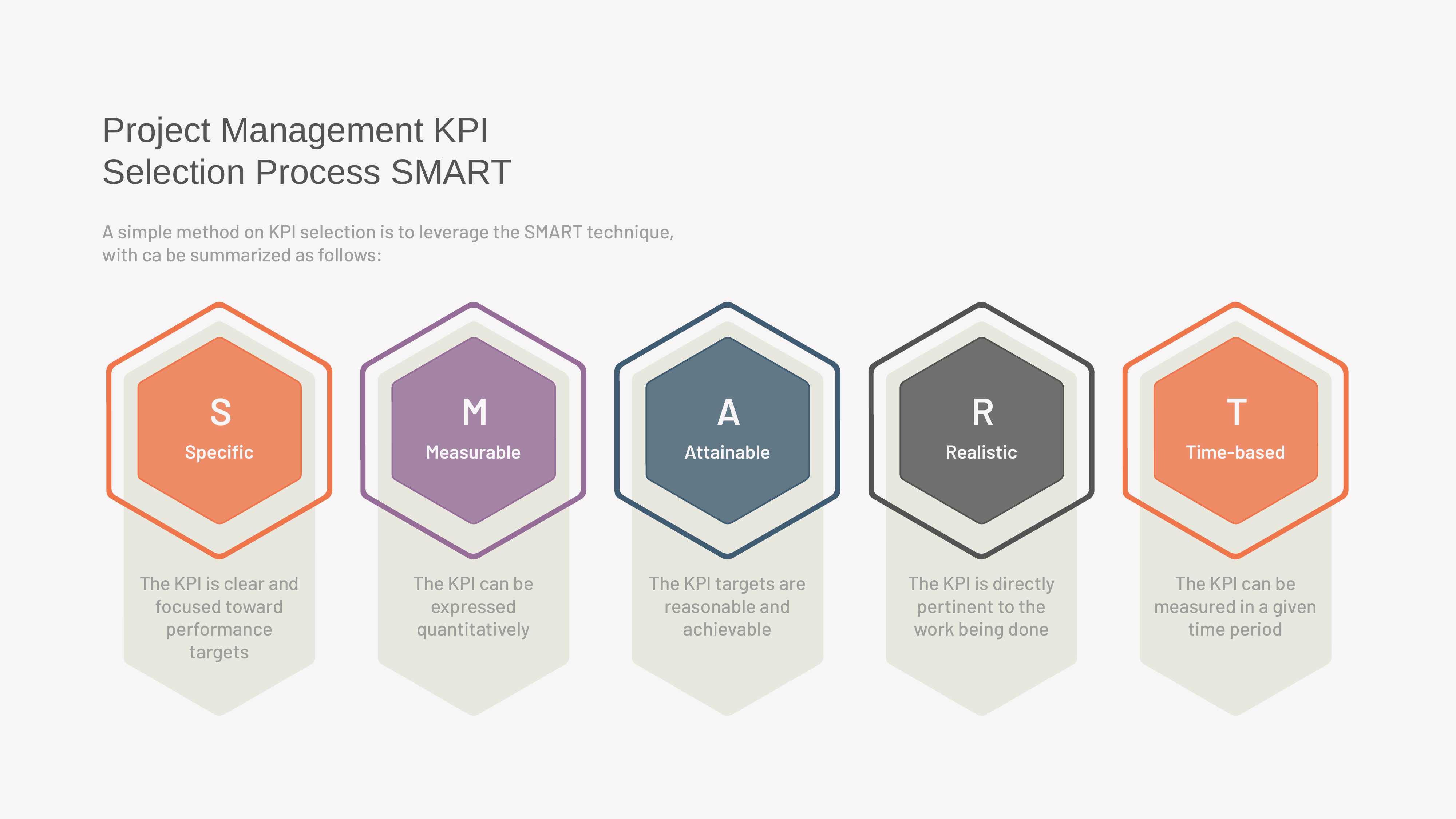

Project Management KPI
Selection Process SMART
A simple method on KPI selection is to leverage the SMART technique, with ca be summarized as follows:

S
M
A
R
T
Specific
Measurable
Attainable
Realistic
Time-based
The KPI is clear and focused toward performance targets
The KPI can be expressed quantitatively
The KPI targets are reasonable and achievable
The KPI is directly pertinent to the work being done
The KPI can be measured in a given time period